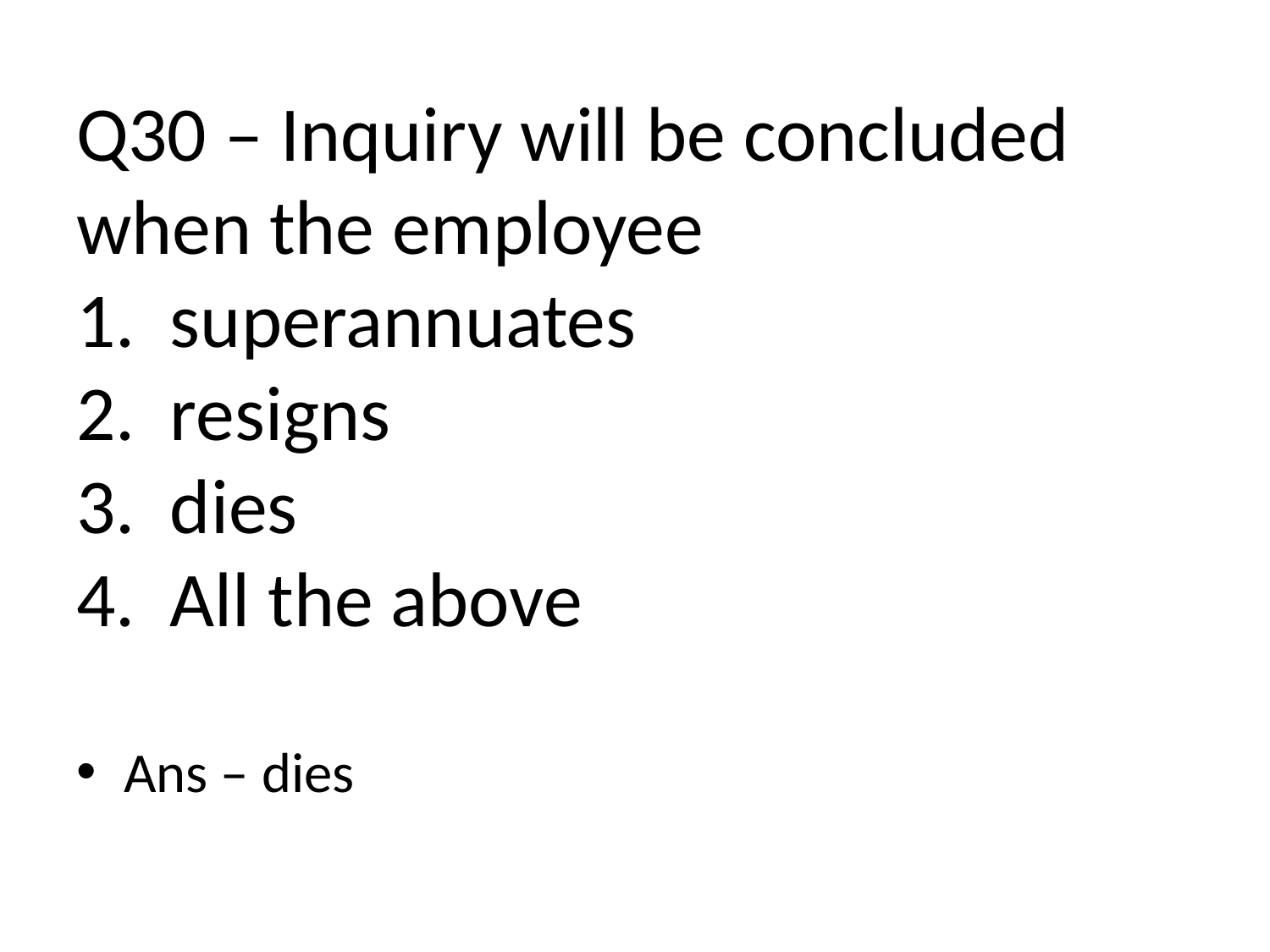

# Q30 – Inquiry will be concluded when the employee 1.  superannuates 2.  resigns 3.  dies 4.  All the above
Ans – dies